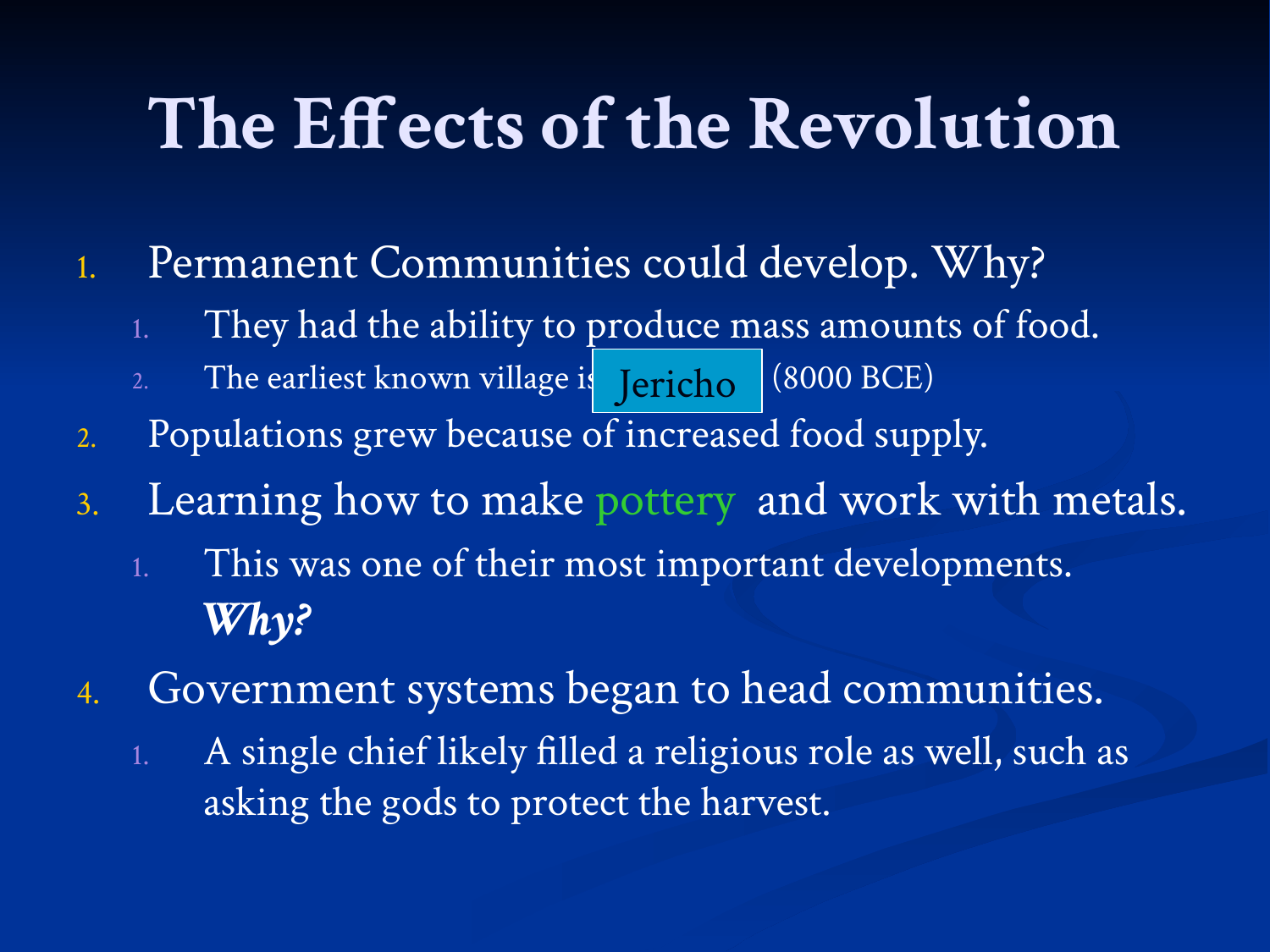

# The Effects of the Revolution
Permanent Communities could develop. Why?
They had the ability to produce mass amounts of food.
The earliest known village is                    . (8000 BCE)
Populations grew because of increased food supply.
Learning how to make pottery  and work with metals.
This was one of their most important developments.  Why?
Government systems began to head communities.
A single chief likely filled a religious role as well, such as asking the gods to protect the harvest.

Jericho